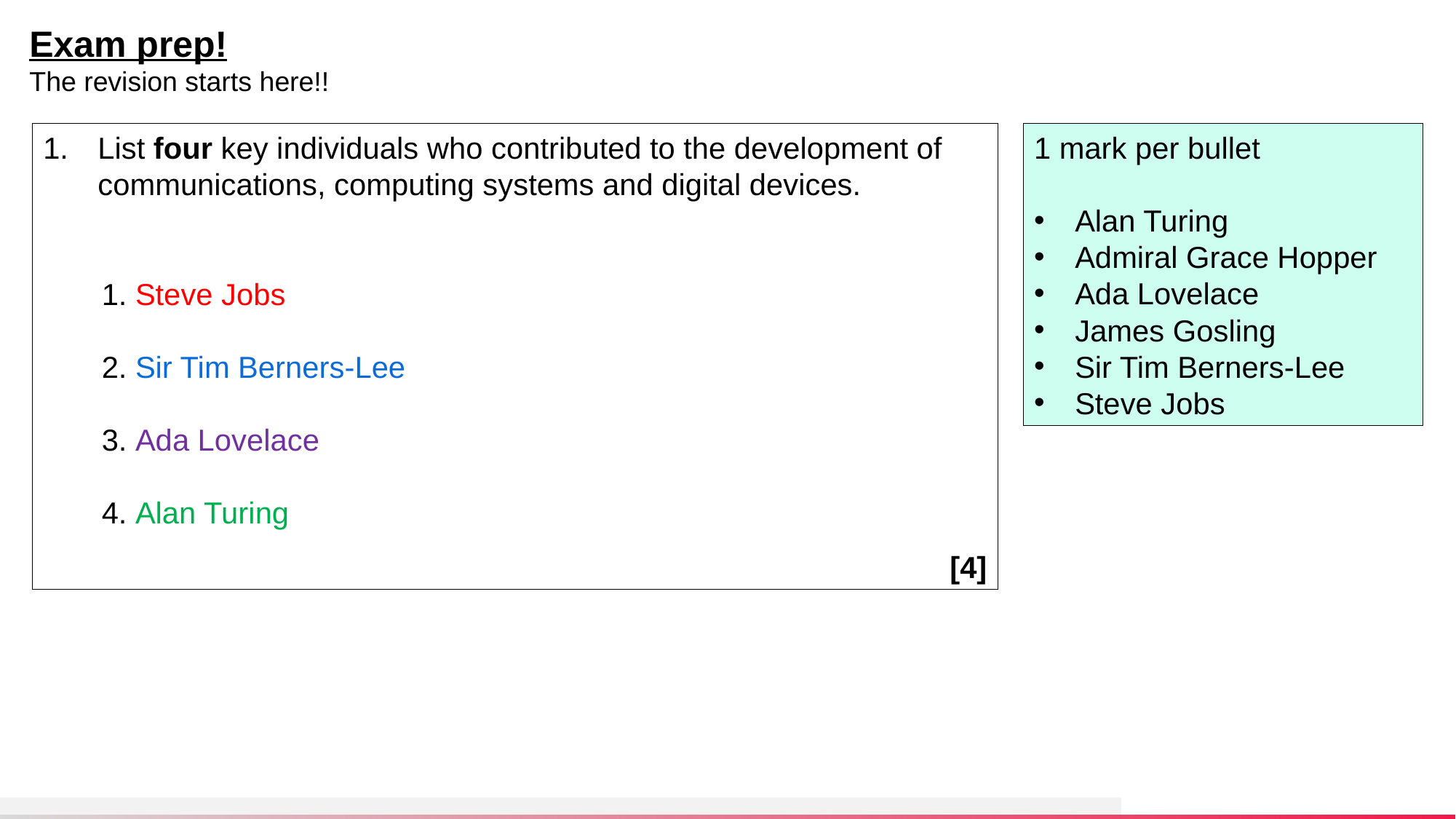

Exam prep!
The revision starts here!!
List four key individuals who contributed to the development of communications, computing systems and digital devices.

       1. Steve Jobs
       2. Sir Tim Berners-Lee
       3. Ada Lovelace
       4. Alan Turing
              [4]
1 mark per bullet

Alan Turing
Admiral Grace Hopper
Ada Lovelace
James Gosling
Sir Tim Berners-Lee
Steve Jobs